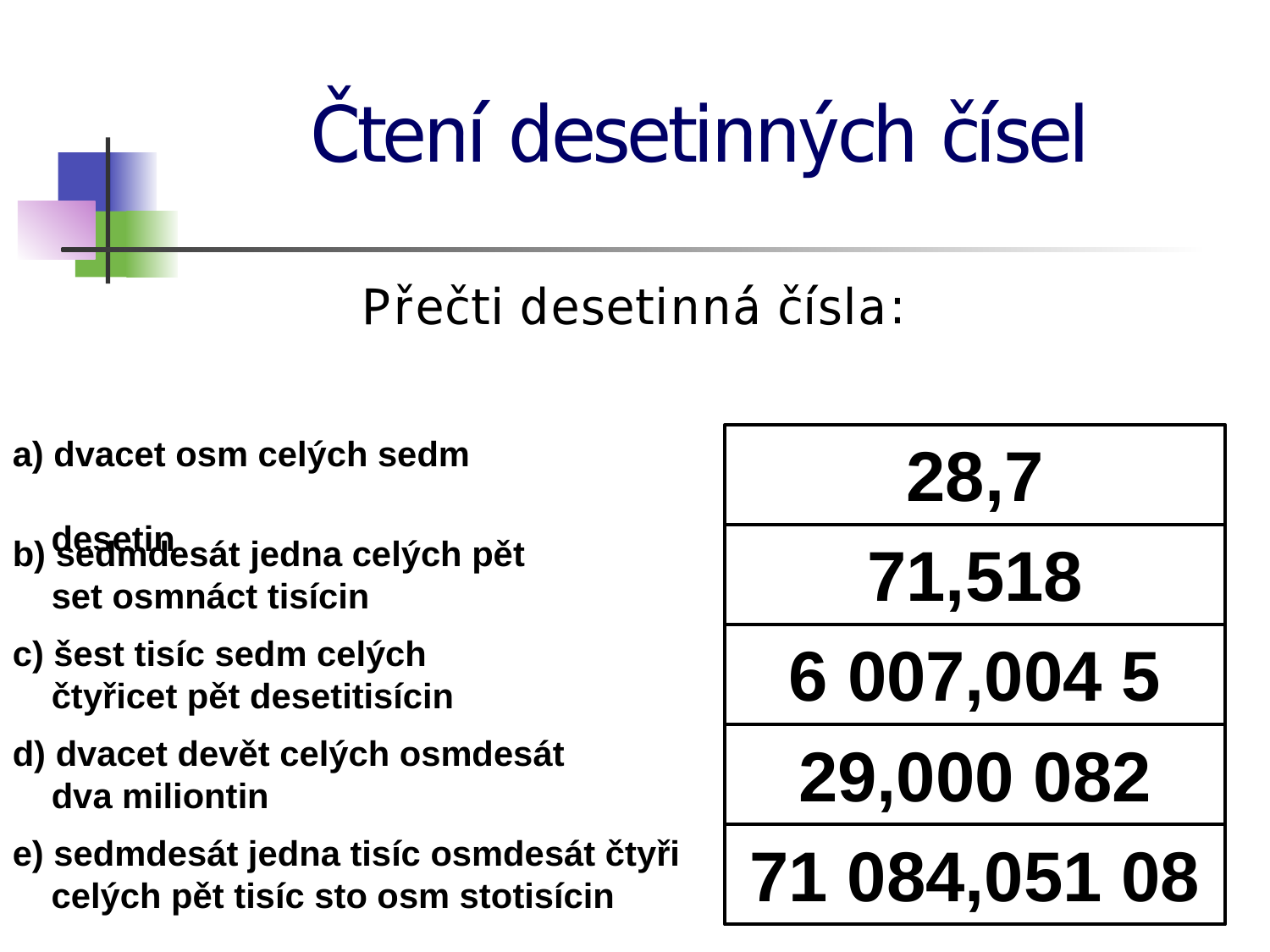

# Čtení desetinných čísel
Přečti desetinná čísla:
a) dvacet osm celých sedm
    desetin

28,7
b) sedmdesát jedna celých pět
    set osmnáct tisícin

71,518
c) šest tisíc sedm celých
    čtyřicet pět desetitisícin

6 007,004 5
d) dvacet devět celých osmdesát
    dva miliontin

29,000 082
e) sedmdesát jedna tisíc osmdesát čtyři
    celých pět tisíc sto osm stotisícin

71 084,051 08